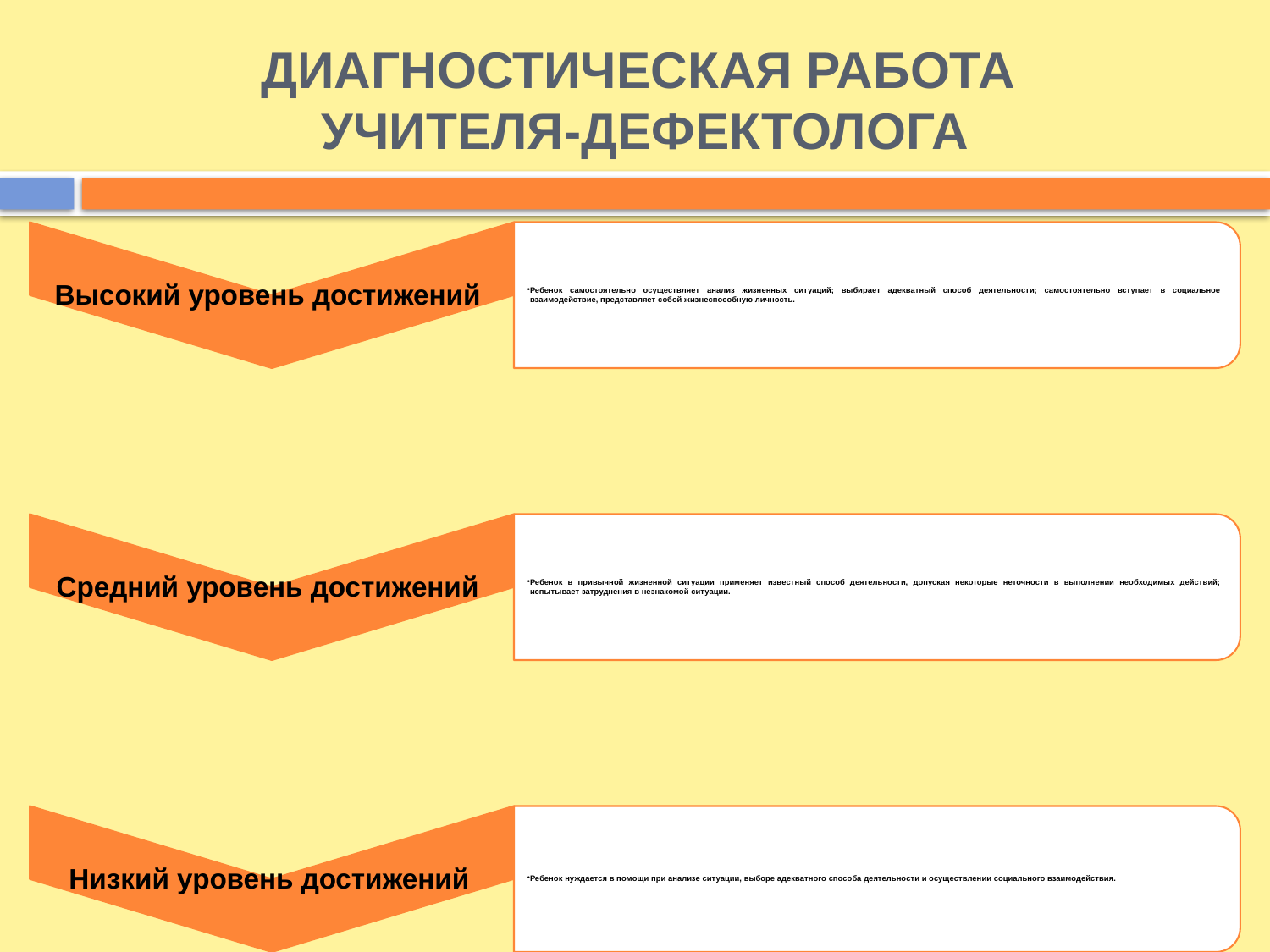

# ДИАГНОСТИЧЕСКАЯ РАБОТА УЧИТЕЛЯ-ДЕФЕКТОЛОГА
Высокий уровень достижений
Ребенок самостоятельно осуществляет анализ жизненных ситуаций; выбирает адекватный способ деятельности; самостоятельно вступает в социальное взаимодействие, представляет собой жизнеспособную личность.
Средний уровень достижений
Ребенок в привычной жизненной ситуации применяет известный способ деятельности, допуская некоторые неточности в выполнении необходимых действий; испытывает затруднения в незнакомой ситуации.
Низкий уровень достижений
Ребенок нуждается в помощи при анализе ситуации, выборе адекватного способа деятельности и осуществлении социального взаимодействия.